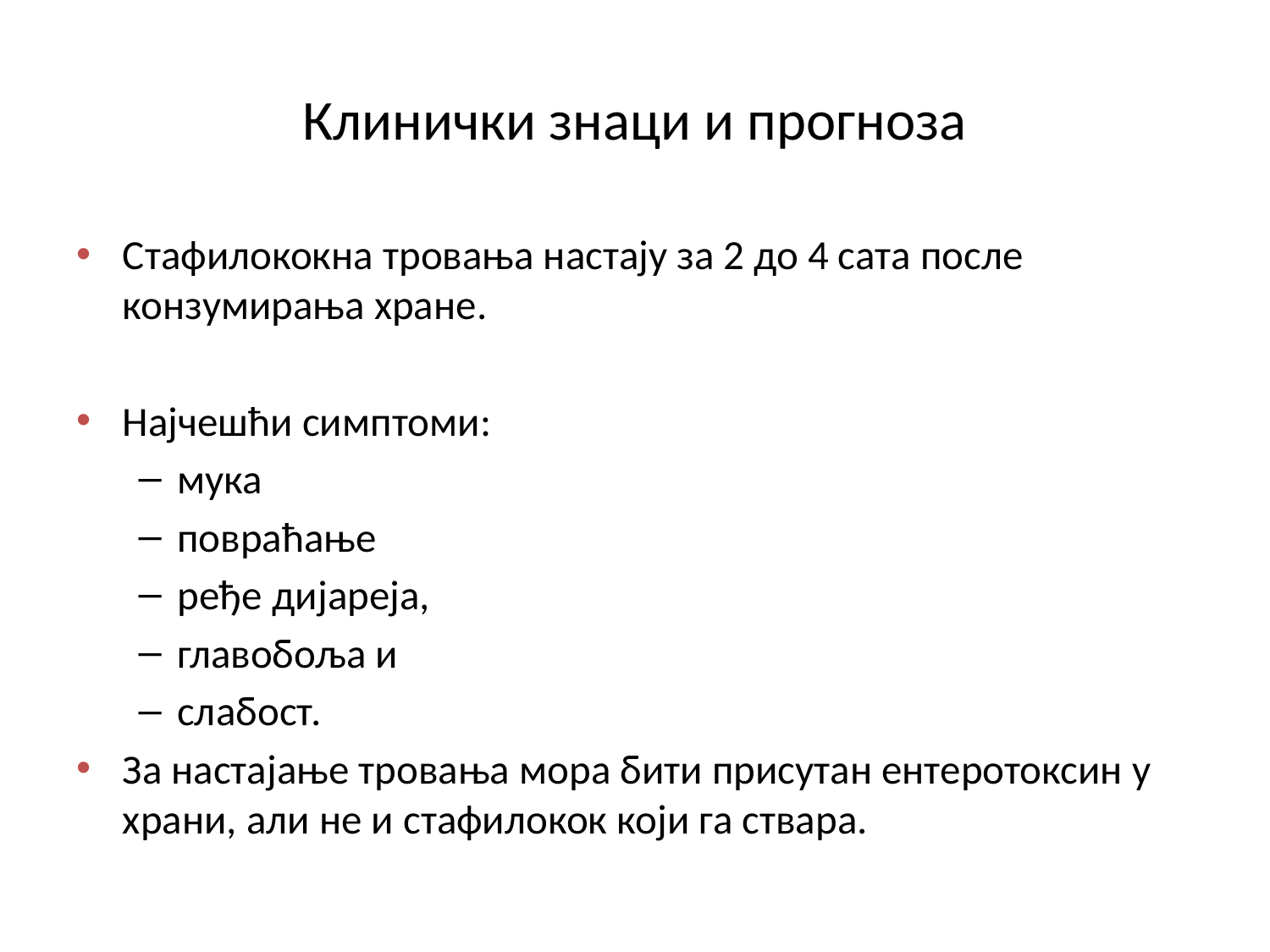

# Клинички знаци и прогноза
Стафилококна тровања настају за 2 до 4 сата после конзумирања хране.

Најчешћи симптоми:
мука
повраћање
ређе дијареја,
главобоља и
слабост.
За настајање тровања мора бити присутан ентеротоксин у храни, али не и стафилокок који га ствара.